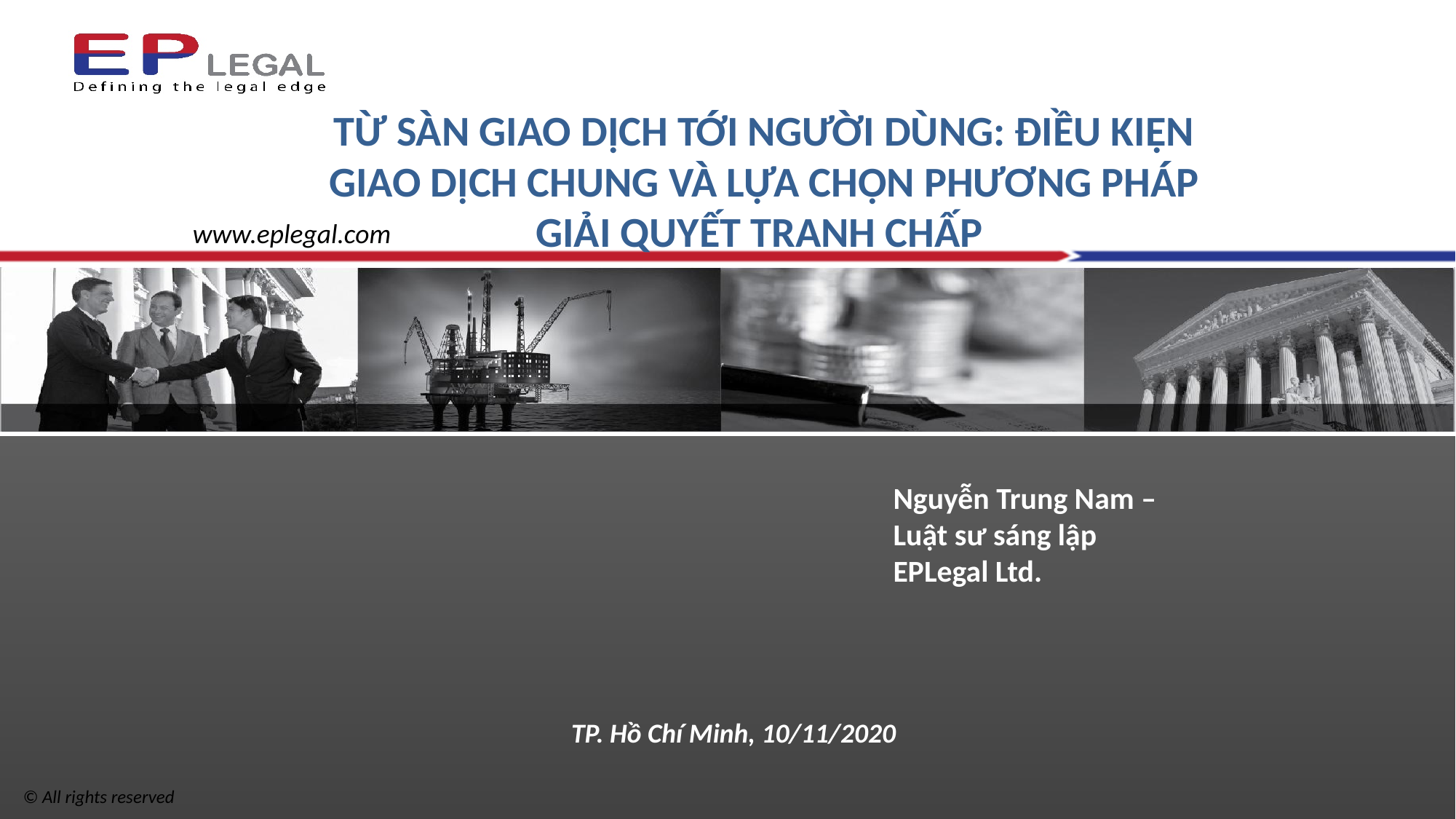

TỪ SÀN GIAO DỊCH TỚI NGƯỜI DÙNG: ĐIỀU KIỆN GIAO DỊCH CHUNG VÀ LỰA CHỌN PHƯƠNG PHÁP GIẢI QUYẾT TRANH CHẤP
www.eplegal.com
Nguyễn Trung Nam – Luật sư sáng lập EPLegal Ltd.
TP. Hồ Chí Minh, 10/11/2020